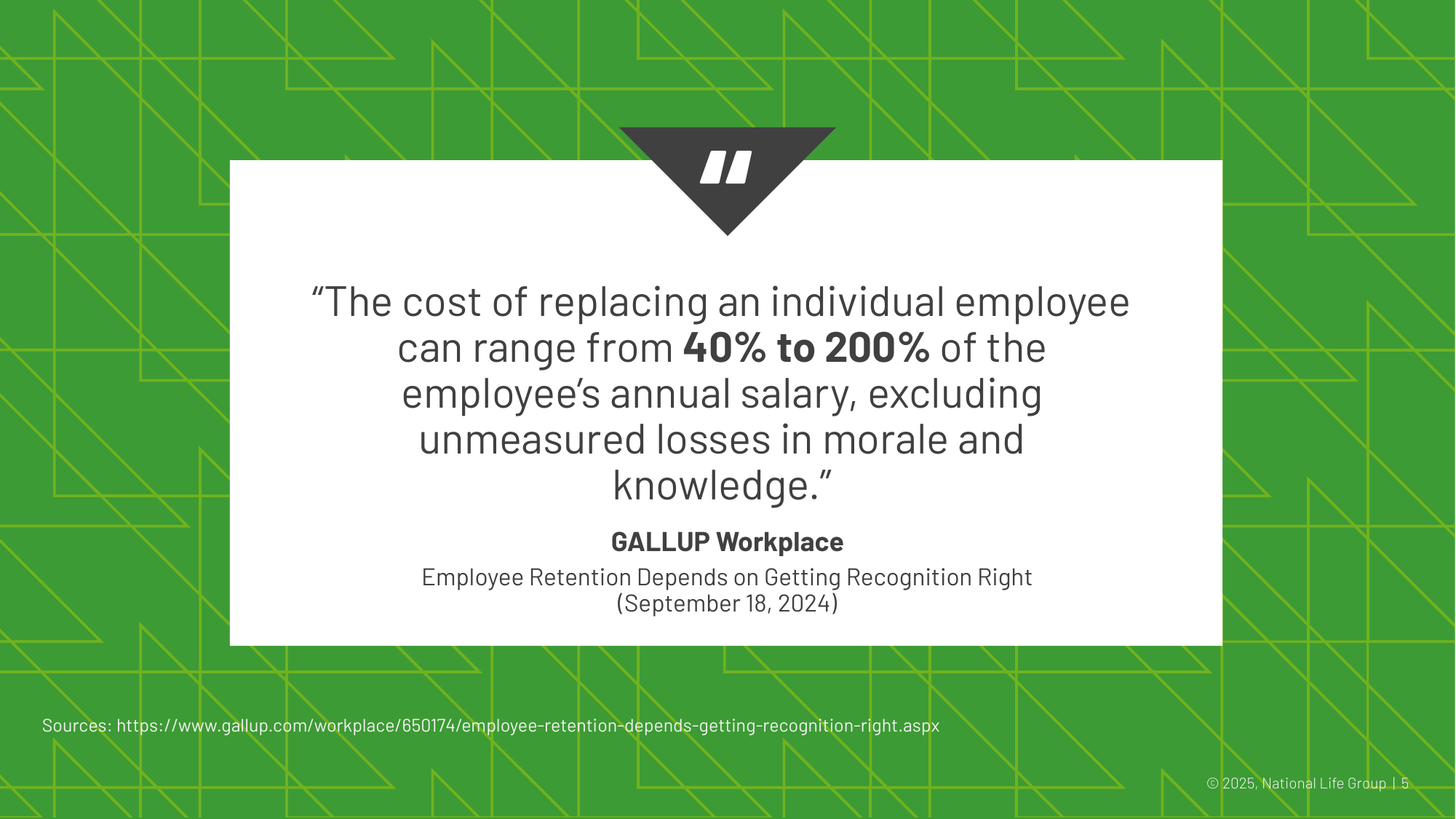

“The cost of replacing an individual employee can range from 40% to 200% of the employee’s annual salary, excluding unmeasured losses in morale and knowledge.”
GALLUP Workplace
Employee Retention Depends on Getting Recognition Right
(September 18, 2024)
Sources: https://www.gallup.com/workplace/650174/employee-retention-depends-getting-recognition-right.aspx
© 2025, National Life Group  |  5